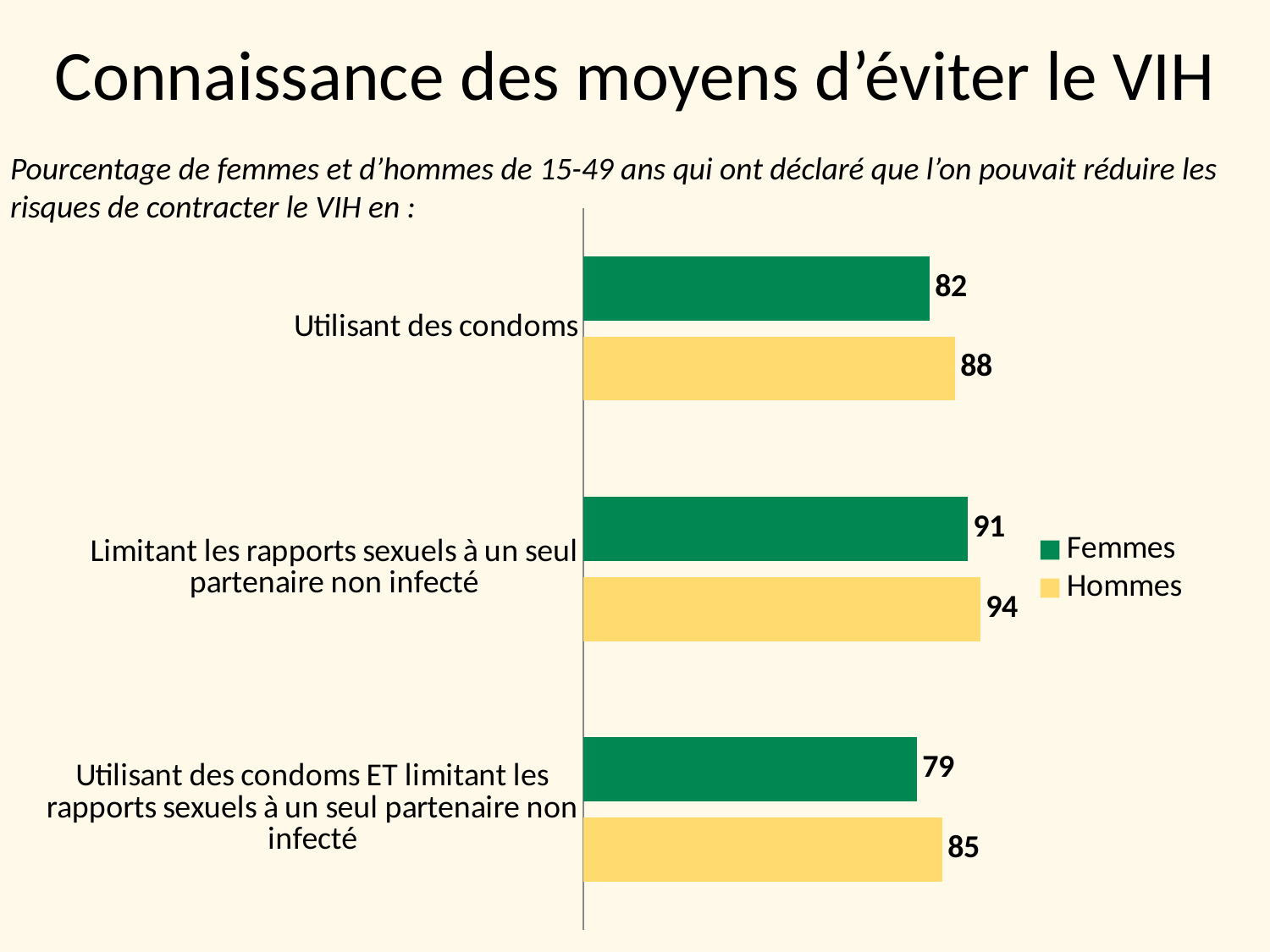

# Connaissance des moyens d’éviter le VIH
Pourcentage de femmes et d’hommes de 15-49 ans qui ont déclaré que l’on pouvait réduire les risques de contracter le VIH en :

### Chart

| Category | Hommes | Femmes |
|---|---|---|
| Utilisant des condoms ET limitant les rapports sexuels à un seul partenaire non infecté | 85.0 | 79.0 |
| Limitant les rapports sexuels à un seul partenaire non infecté | 94.0 | 91.0 |
| Utilisant des condoms | 88.0 | 82.0 |